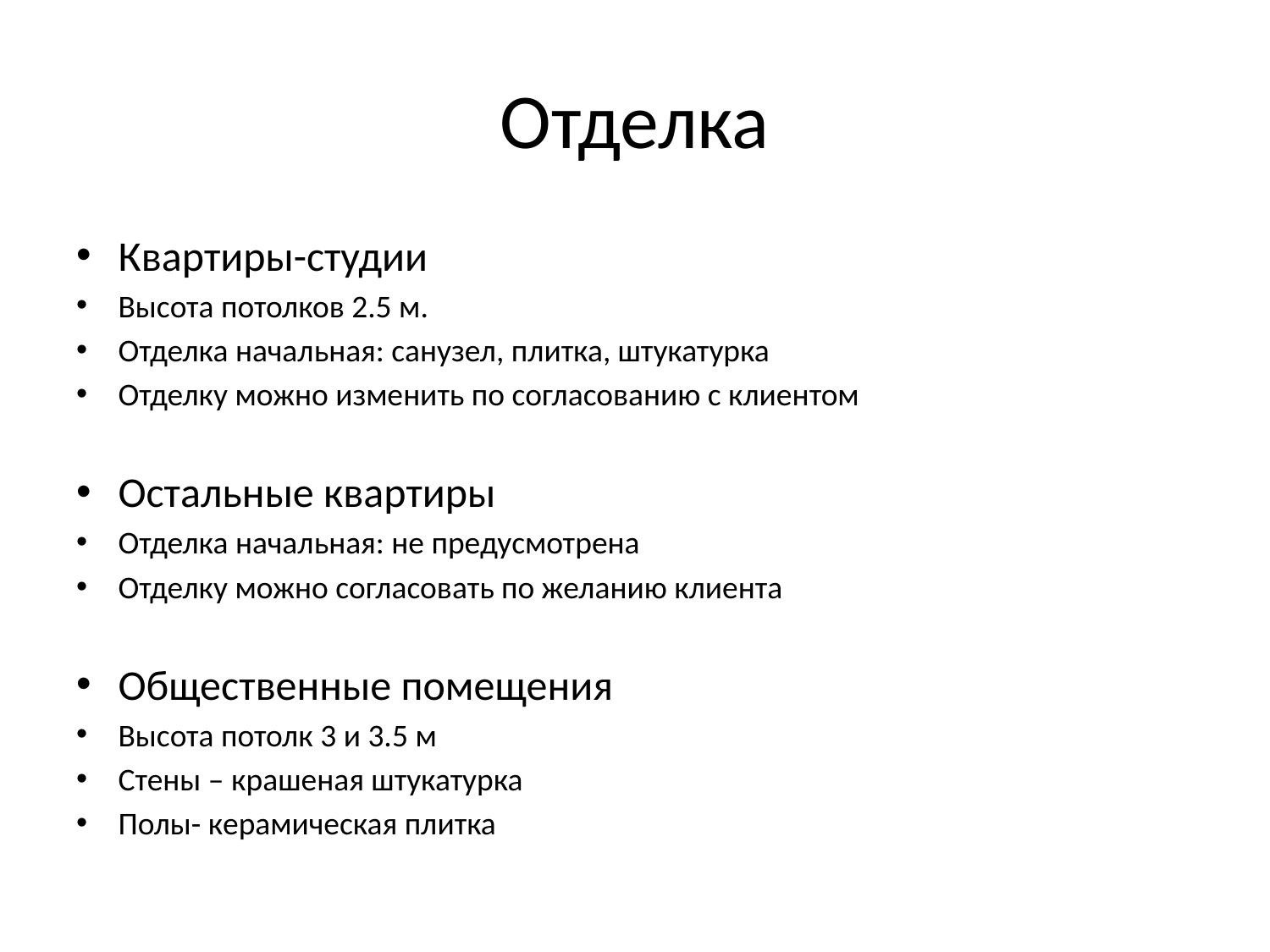

# Отделка
Квартиры-студии
Высота потолков 2.5 м.
Отделка начальная: санузел, плитка, штукатурка
Отделку можно изменить по согласованию с клиентом

Остальные квартиры
Отделка начальная: не предусмотрена
Отделку можно согласовать по желанию клиента

Общественные помещения
Высота потолк 3 и 3.5 м
Стены – крашеная штукатурка
Полы- керамическая плитка